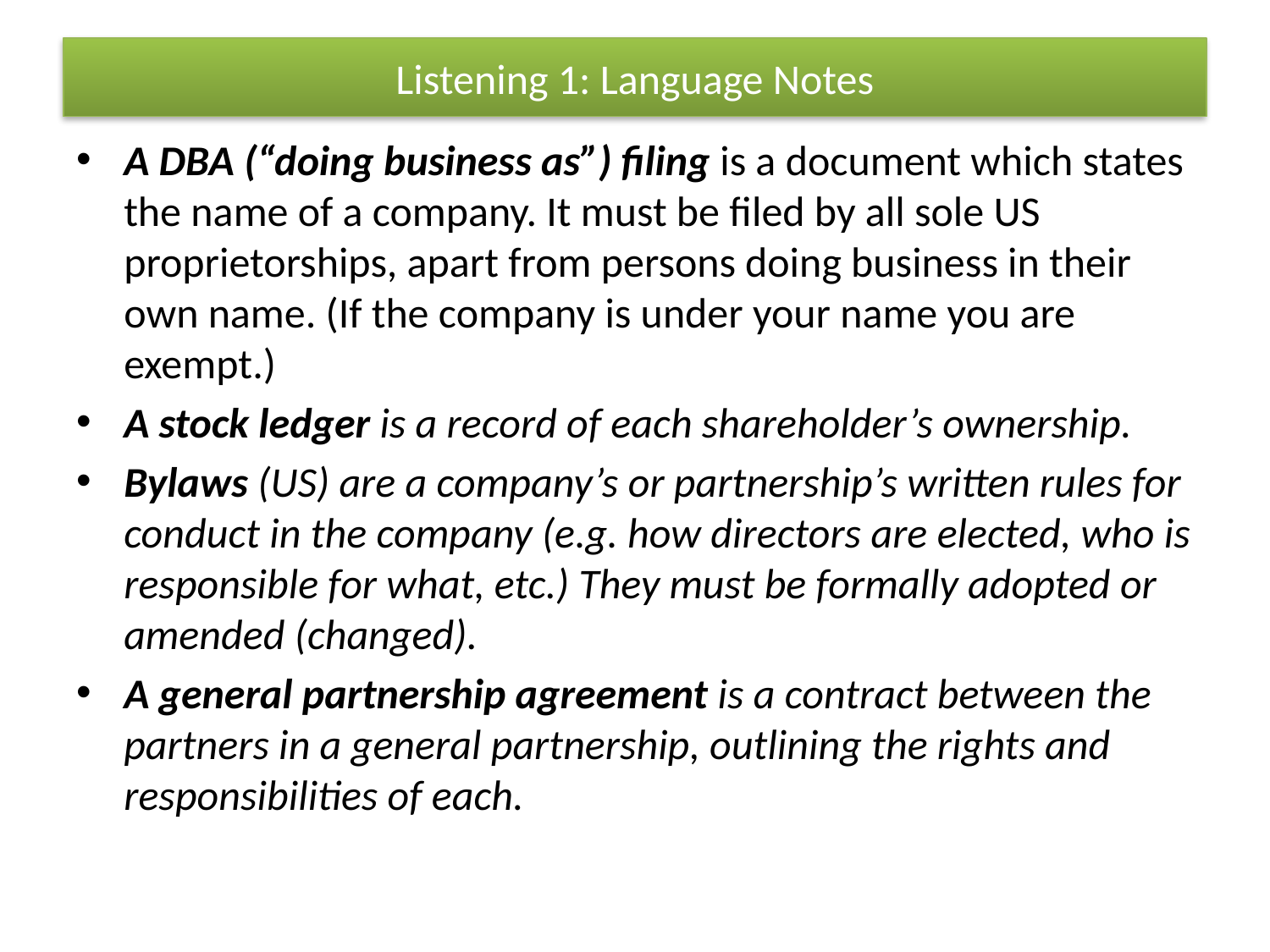

# Listening 1: Language Notes
A DBA (“doing business as”) filing is a document which states the name of a company. It must be filed by all sole US proprietorships, apart from persons doing business in their own name. (If the company is under your name you are exempt.)
A stock ledger is a record of each shareholder’s ownership.
Bylaws (US) are a company’s or partnership’s written rules for conduct in the company (e.g. how directors are elected, who is responsible for what, etc.) They must be formally adopted or amended (changed).
A general partnership agreement is a contract between the partners in a general partnership, outlining the rights and responsibilities of each.